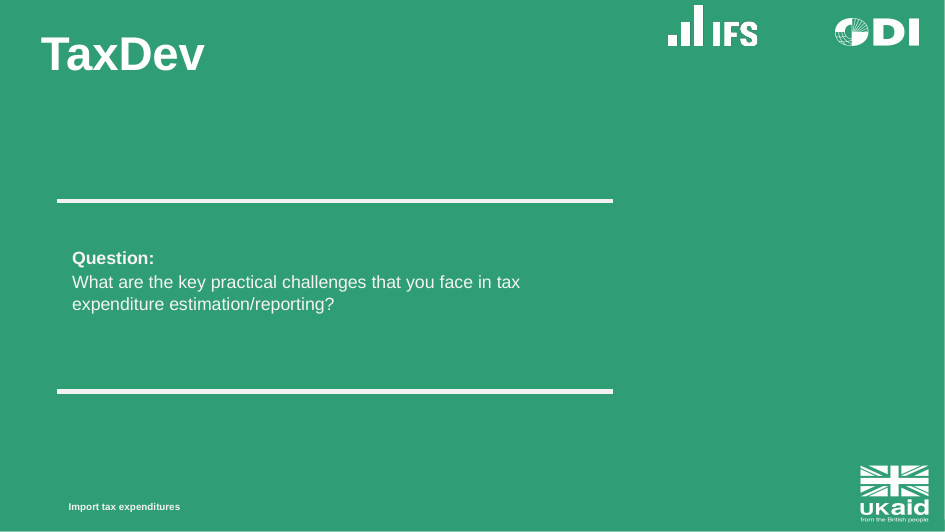

Question:
What are the key practical challenges that you face in tax expenditure estimation/reporting?
Import tax expenditures